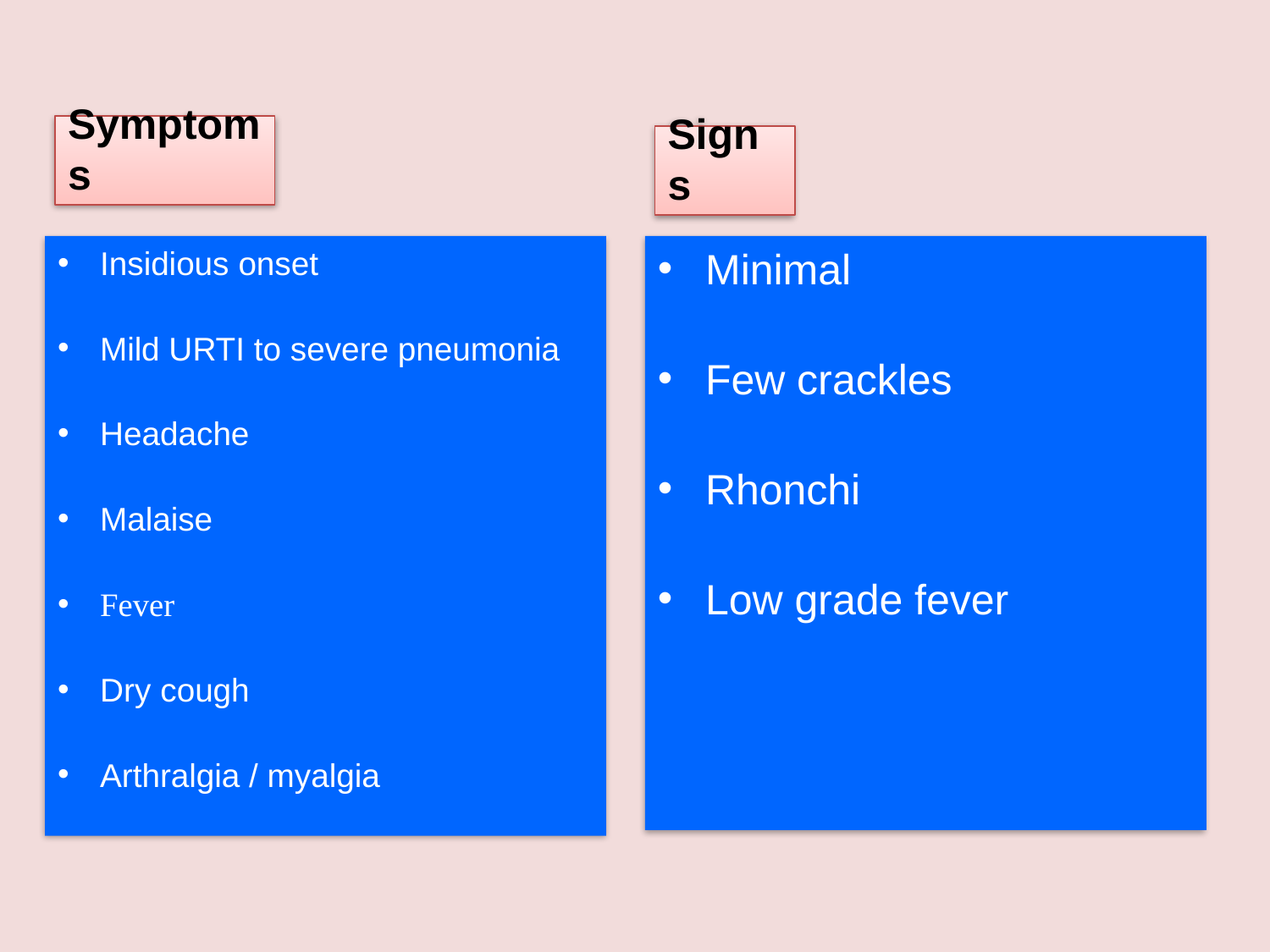

Symptoms
Signs
Insidious onset
Mild URTI to severe pneumonia
Headache
Malaise
Fever
Dry cough
Arthralgia / myalgia

Minimal
Few crackles
Rhonchi
Low grade fever